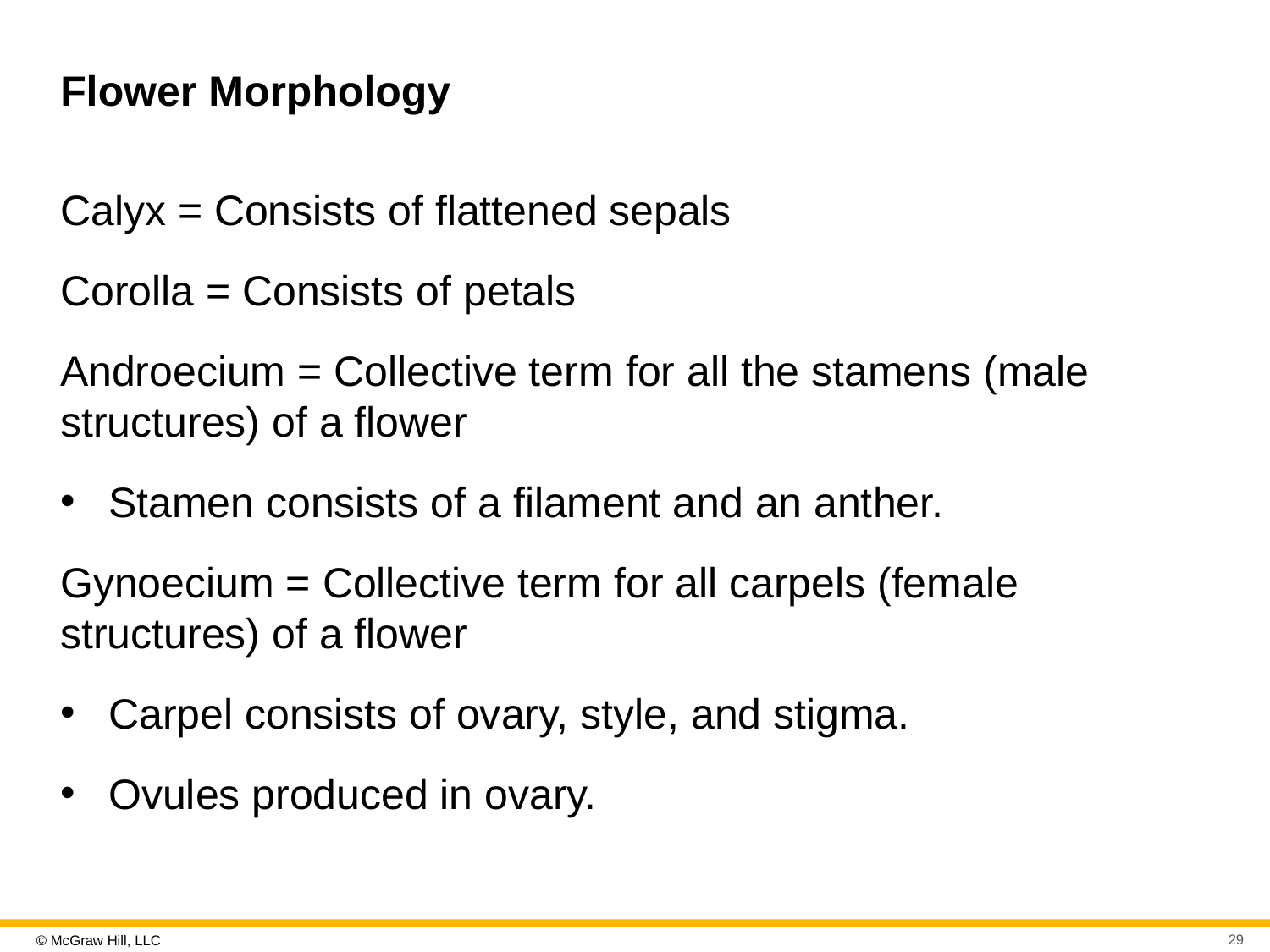

# Flower Morphology
Calyx = Consists of flattened sepals
Corolla = Consists of petals
Androecium = Collective term for all the stamens (male structures) of a flower
Stamen consists of a filament and an anther.
Gynoecium = Collective term for all carpels (female structures) of a flower
Carpel consists of ovary, style, and stigma.
Ovules produced in ovary.
29